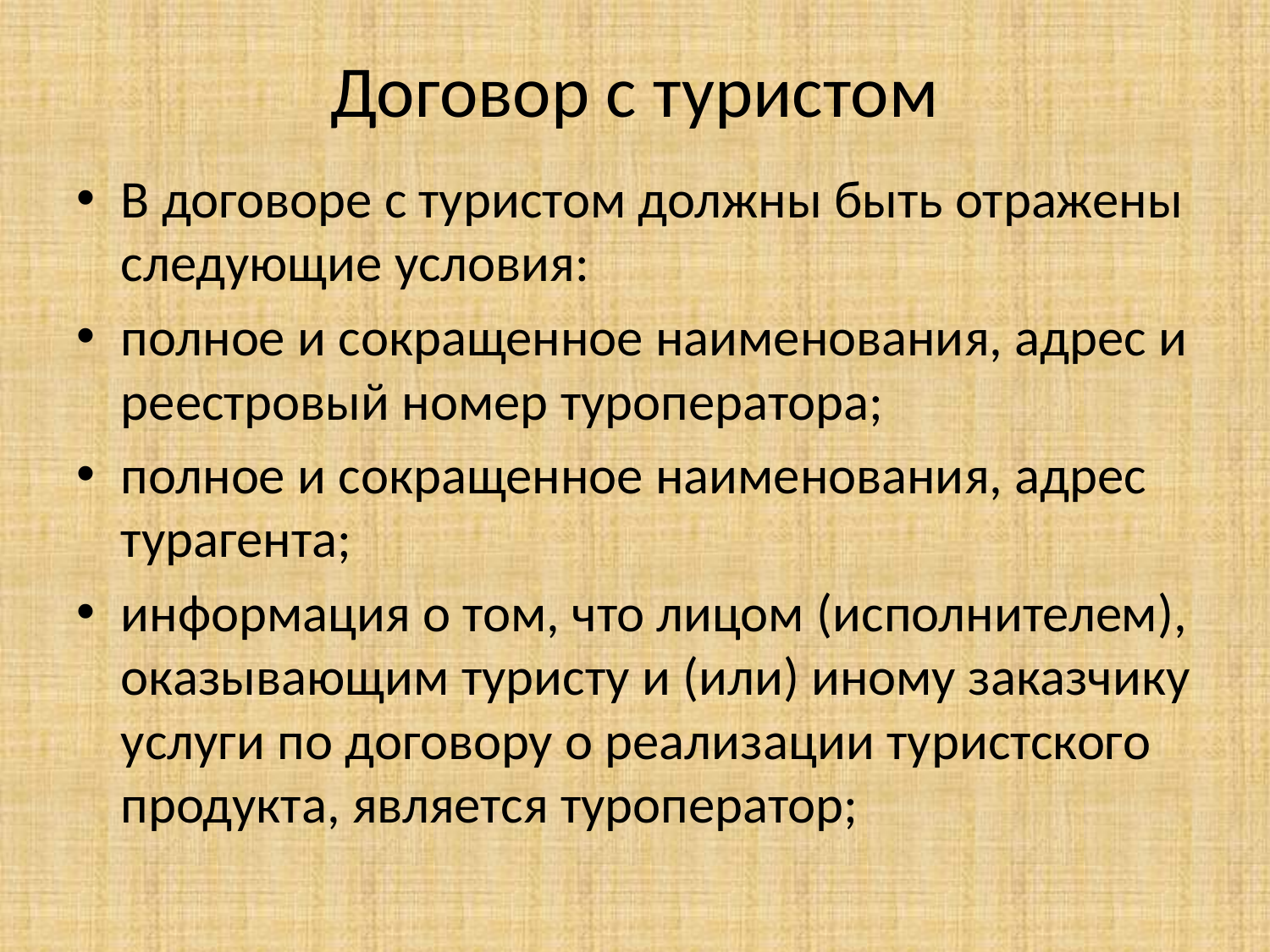

# Договор с туристом
В договоре с туристом должны быть отражены следующие условия:
полное и сокращенное наименования, адрес и реестровый номер туроператора;
полное и сокращенное наименования, адрес турагента;
информация о том, что лицом (исполнителем), оказывающим туристу и (или) иному заказчику услуги по договору о реализации туристского продукта, является туроператор;